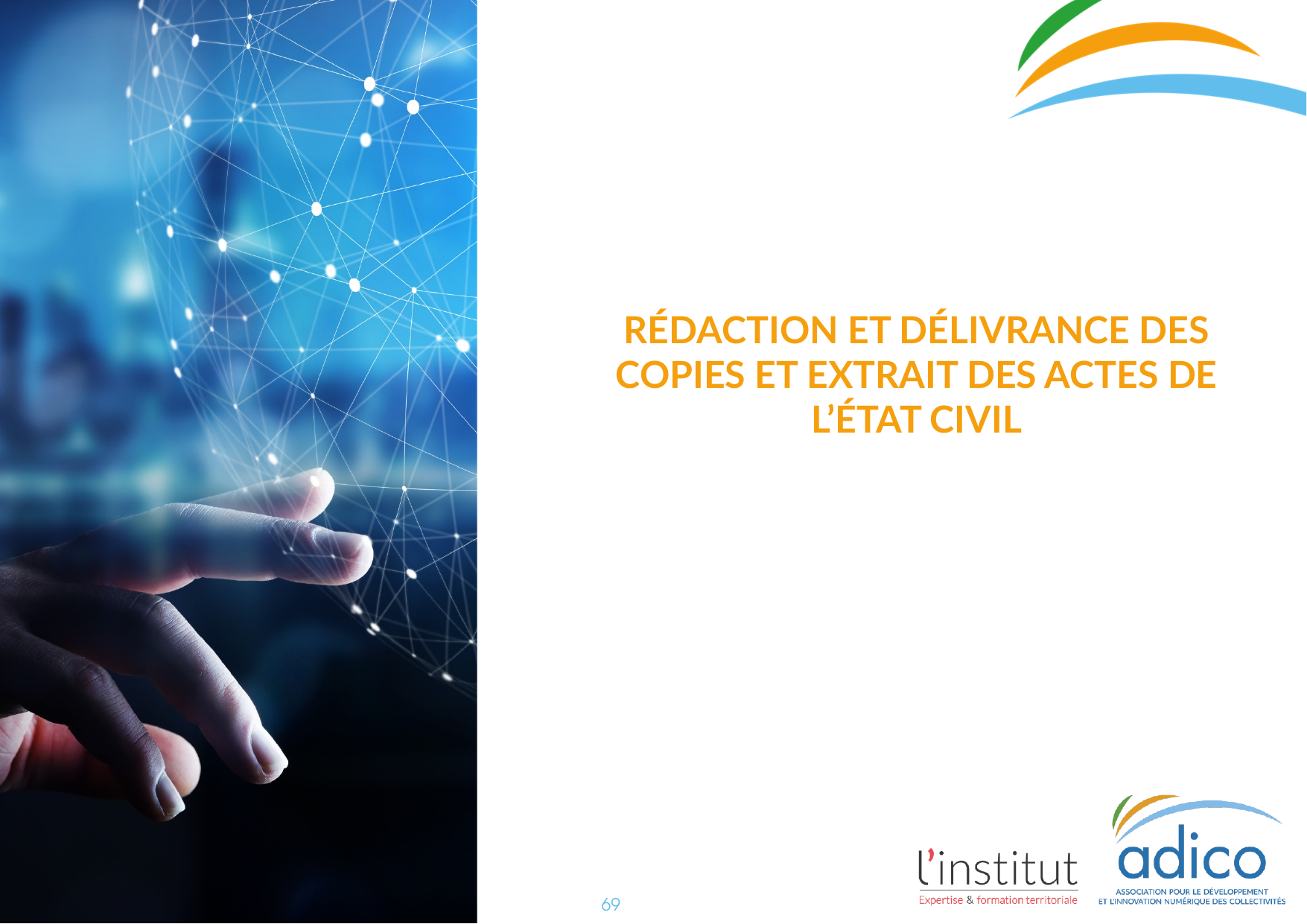

# RÉDACTION ET Délivrance DES COPIES ET EXTRAIT DES ACTES DE L’État civil